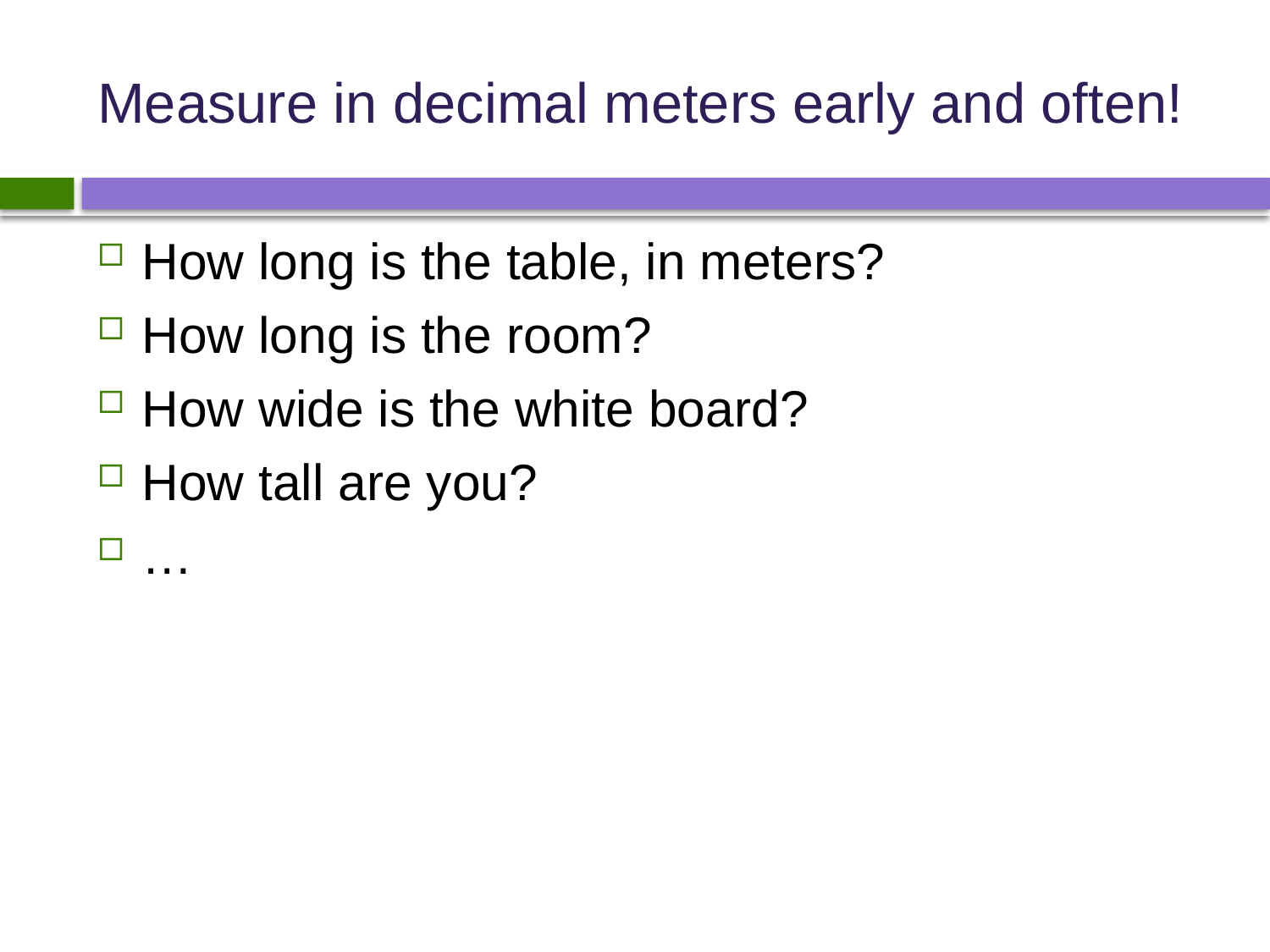

# Measure in decimal meters early and often!
How long is the table, in meters?
How long is the room?
How wide is the white board?
How tall are you?
…